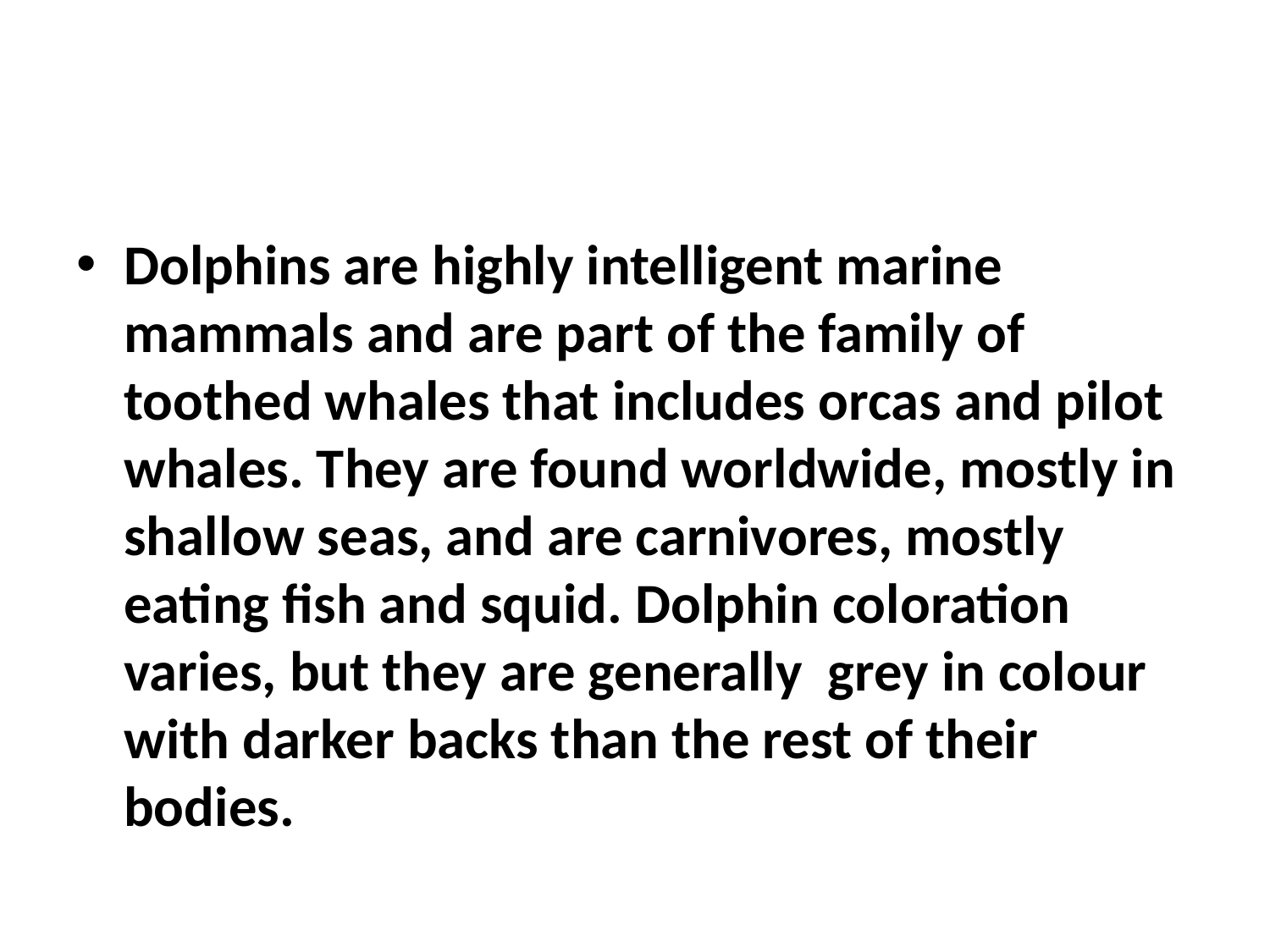

#
Dolphins are highly intelligent marine mammals and are part of the family of toothed whales that includes orcas and pilot whales. They are found worldwide, mostly in shallow seas, and are carnivores, mostly eating fish and squid. Dolphin coloration varies, but they are generally  grey in colour with darker backs than the rest of their bodies.